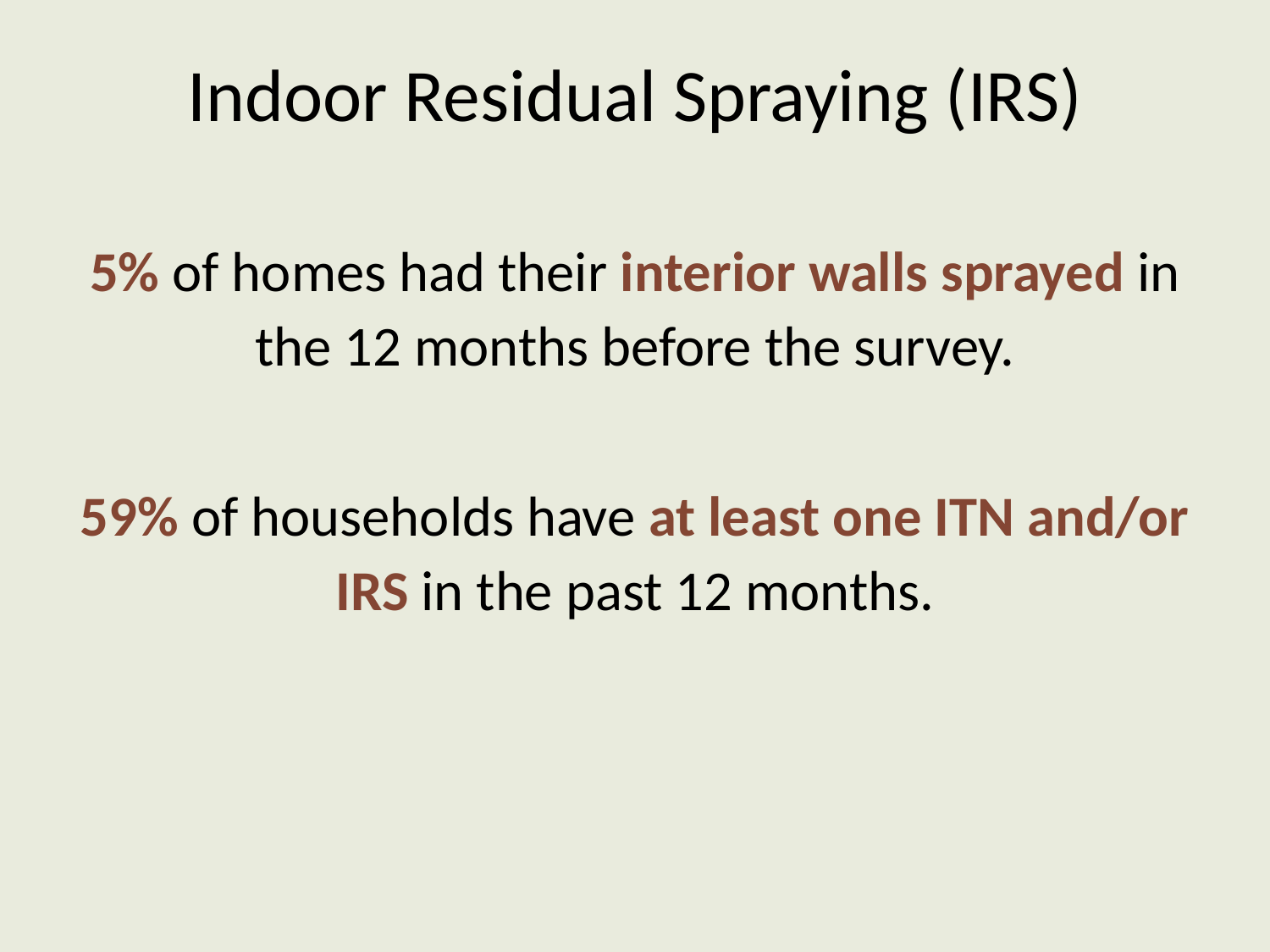

Indoor Residual Spraying (IRS)
5% of homes had their interior walls sprayed in the 12 months before the survey.

59% of households have at least one ITN and/or IRS in the past 12 months.